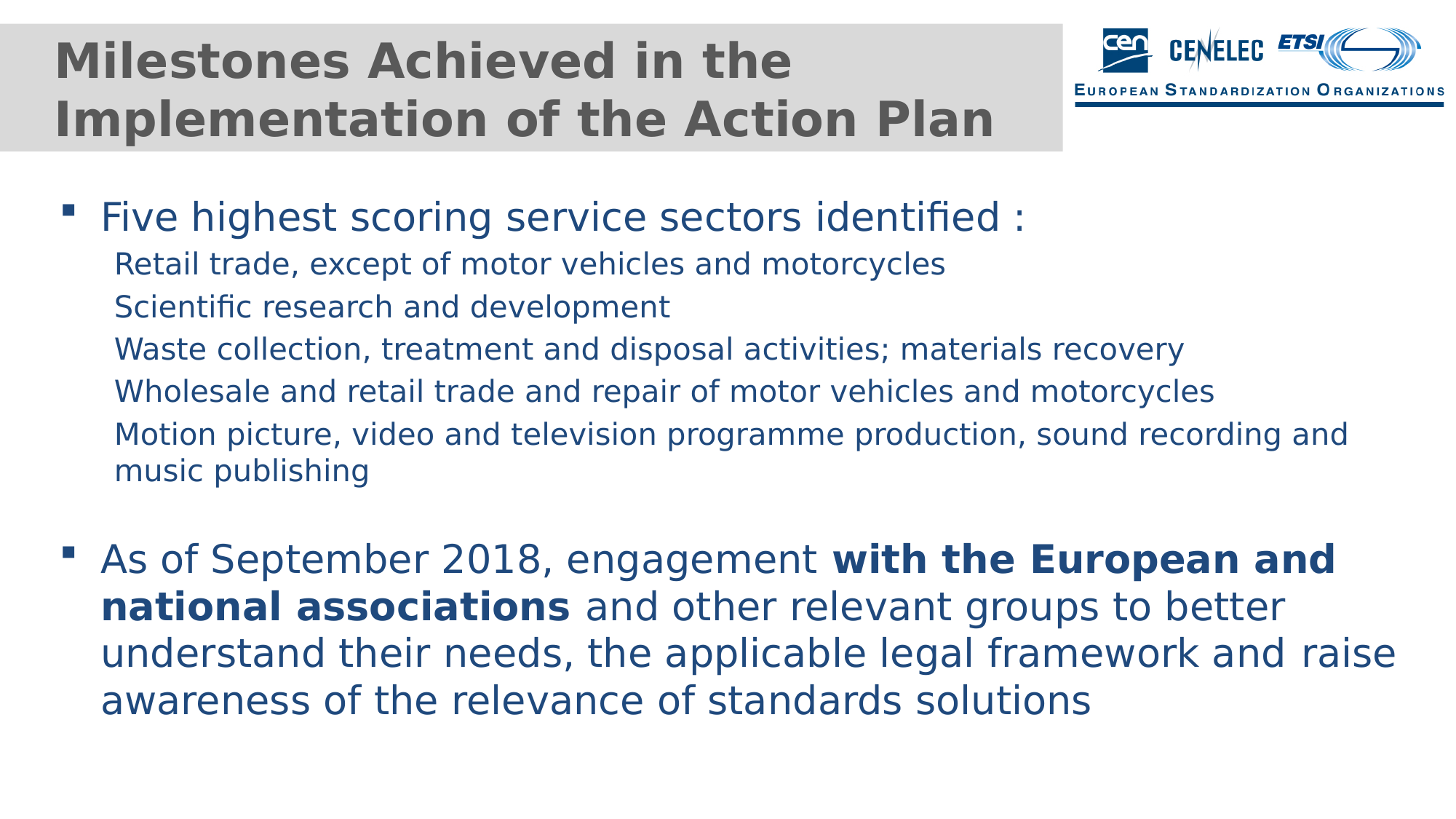

# Milestones Achieved in the Implementation of the Action Plan
Five highest scoring service sectors identified :
Retail trade, except of motor vehicles and motorcycles
Scientific research and development
Waste collection, treatment and disposal activities; materials recovery
Wholesale and retail trade and repair of motor vehicles and motorcycles
Motion picture, video and television programme production, sound recording and music publishing

As of September 2018, engagement with the European and national associations and other relevant groups to better understand their needs, the applicable legal framework and raise awareness of the relevance of standards solutions